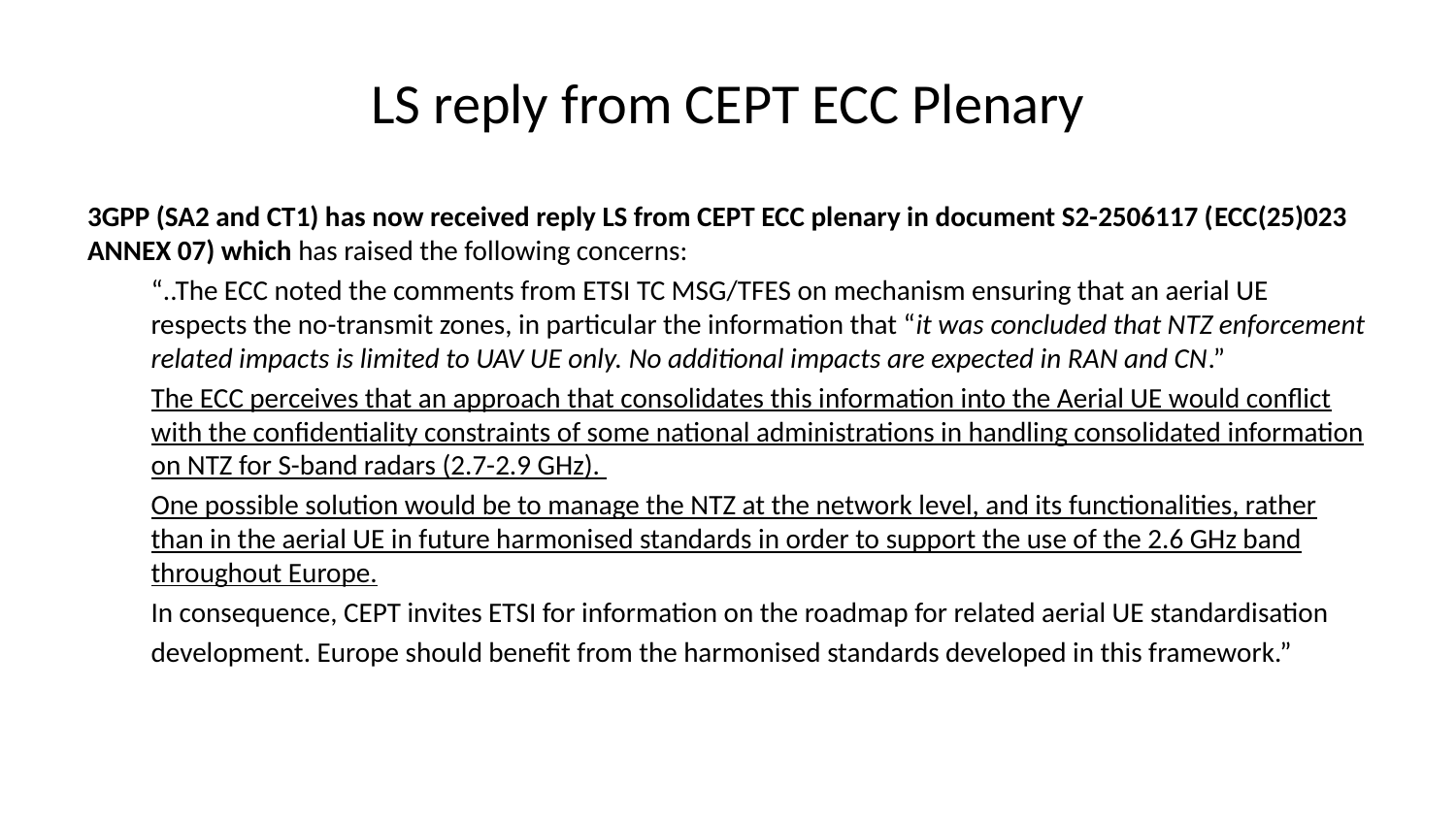

# LS reply from CEPT ECC Plenary
3GPP (SA2 and CT1) has now received reply LS from CEPT ECC plenary in document S2-2506117 (ECC(25)023 ANNEX 07) which has raised the following concerns:
“..The ECC noted the comments from ETSI TC MSG/TFES on mechanism ensuring that an aerial UE respects the no-transmit zones, in particular the information that “it was concluded that NTZ enforcement related impacts is limited to UAV UE only. No additional impacts are expected in RAN and CN.”
The ECC perceives that an approach that consolidates this information into the Aerial UE would conflict with the confidentiality constraints of some national administrations in handling consolidated information on NTZ for S-band radars (2.7-2.9 GHz).
One possible solution would be to manage the NTZ at the network level, and its functionalities, rather than in the aerial UE in future harmonised standards in order to support the use of the 2.6 GHz band throughout Europe.
In consequence, CEPT invites ETSI for information on the roadmap for related aerial UE standardisation
development. Europe should benefit from the harmonised standards developed in this framework.”